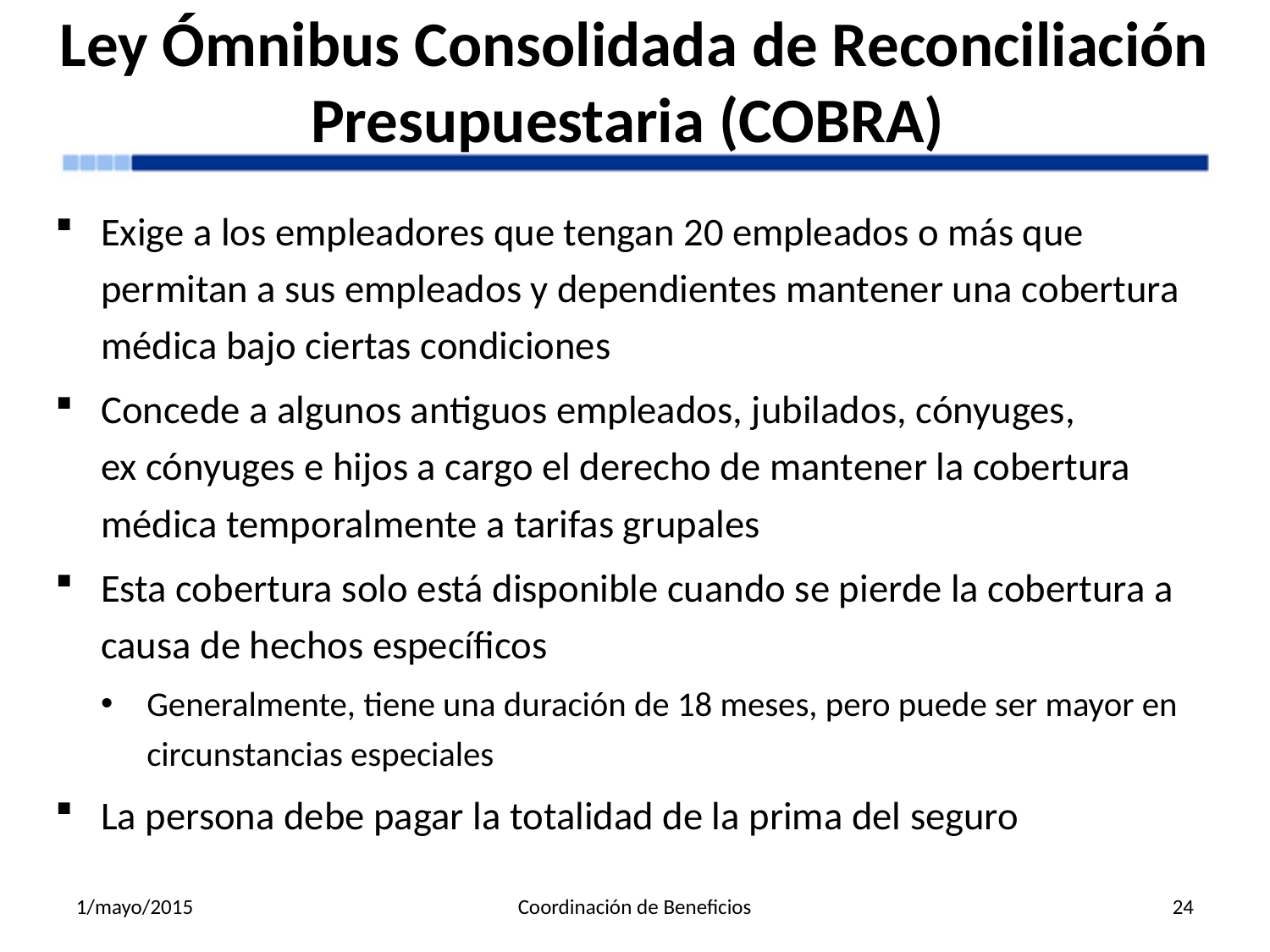

# Ley Ómnibus Consolidada de Reconciliación Presupuestaria (COBRA)
Exige a los empleadores que tengan 20 empleados o más que permitan a sus empleados y dependientes mantener una cobertura médica bajo ciertas condiciones
Concede a algunos antiguos empleados, jubilados, cónyuges, ex cónyuges e hijos a cargo el derecho de mantener la cobertura médica temporalmente a tarifas grupales
Esta cobertura solo está disponible cuando se pierde la cobertura a causa de hechos específicos
Generalmente, tiene una duración de 18 meses, pero puede ser mayor en circunstancias especiales
La persona debe pagar la totalidad de la prima del seguro
1/mayo/2015
Coordinación de Beneficios
24